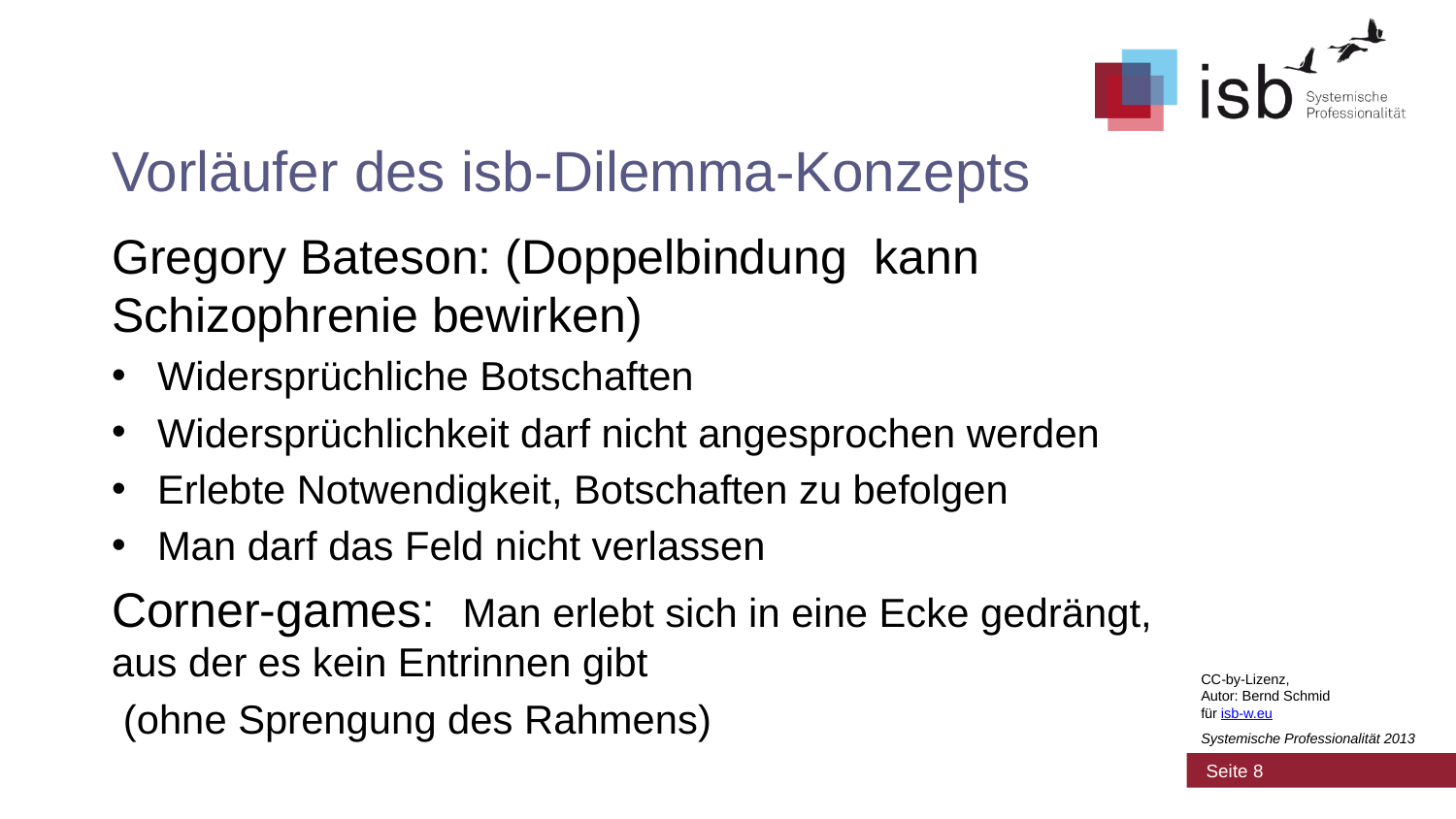

# Vorläufer des isb-Dilemma-Konzepts
Gregory Bateson: (Doppelbindung  kann Schizophrenie bewirken)
Widersprüchliche Botschaften
Widersprüchlichkeit darf nicht angesprochen werden
Erlebte Notwendigkeit, Botschaften zu befolgen
Man darf das Feld nicht verlassen
Corner-games:  Man erlebt sich in eine Ecke gedrängt, aus der es kein Entrinnen gibt
 (ohne Sprengung des Rahmens)
 Seite 8